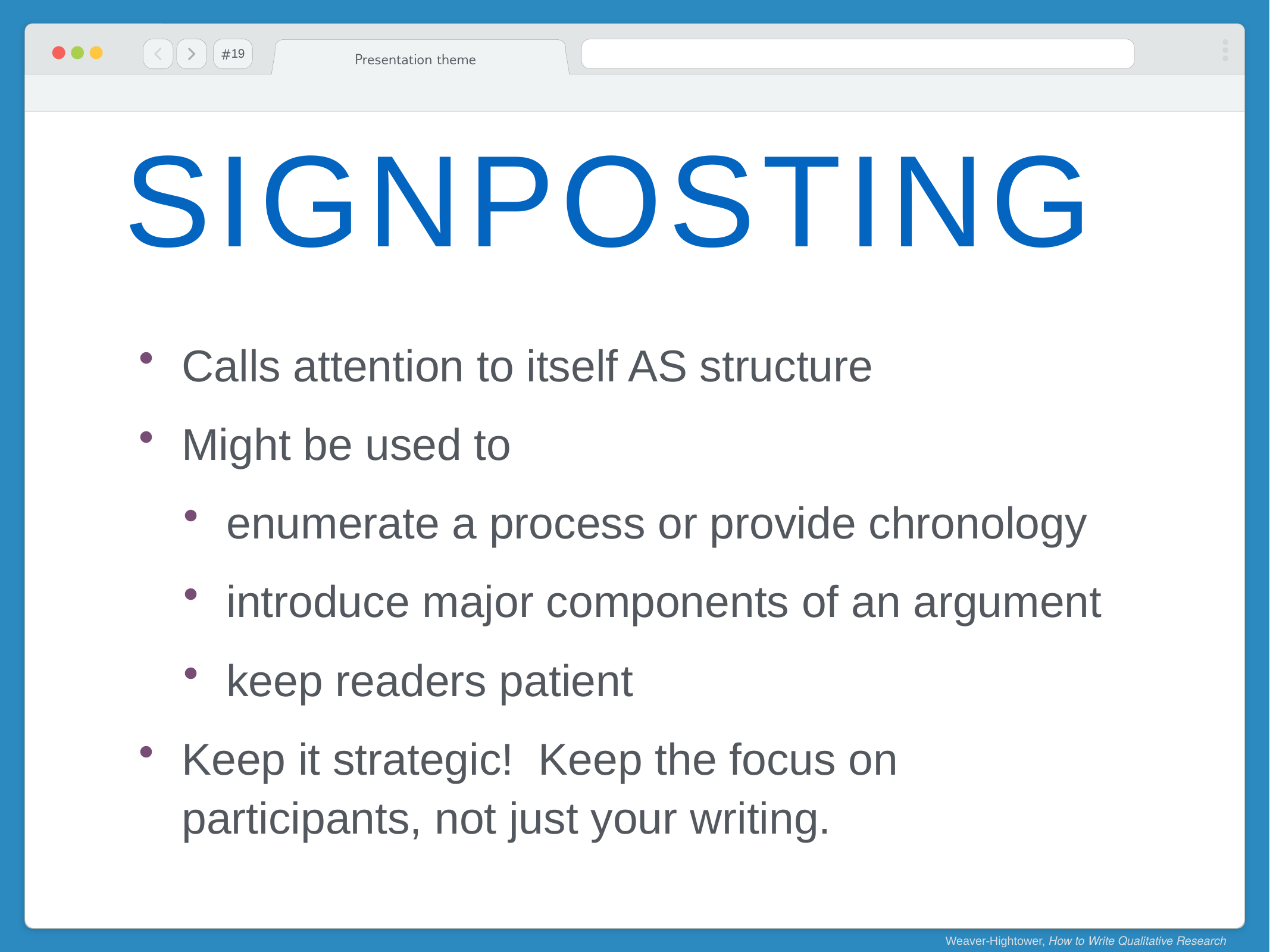

#
Presentation theme
19
# signposting
Calls attention to itself AS structure
Might be used to
enumerate a process or provide chronology
introduce major components of an argument
keep readers patient
Keep it strategic!  Keep the focus on participants, not just your writing.